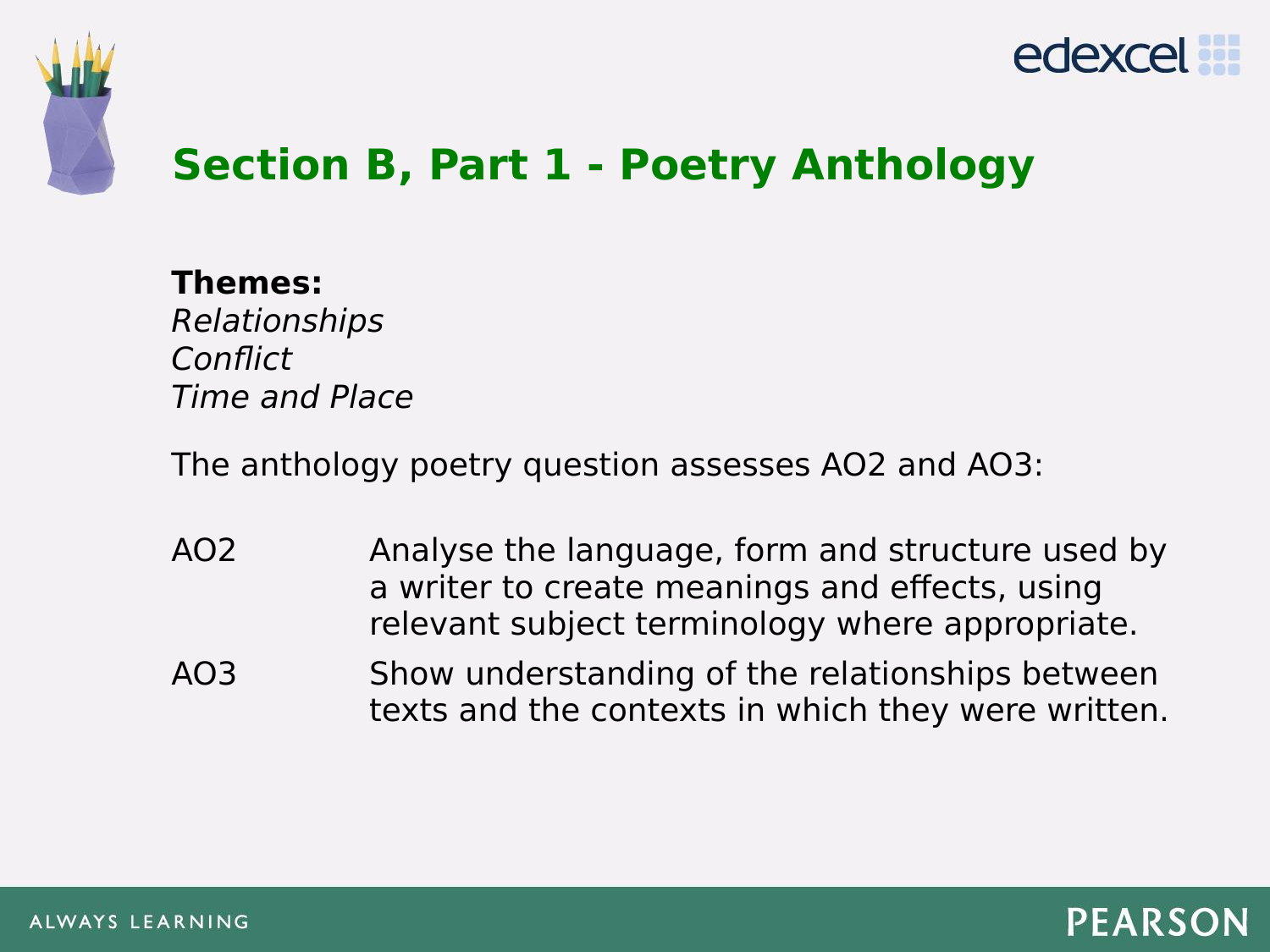

# Section B, Part 1 - Poetry Anthology
Themes:
Relationships
Conflict
Time and Place

The anthology poetry question assesses AO2 and AO3:

| AO2 | Analyse the language, form and structure used by a writer to create meanings and effects, using relevant subject terminology where appropriate. |
| --- | --- |
| AO3 | Show understanding of the relationships between texts and the contexts in which they were written. |